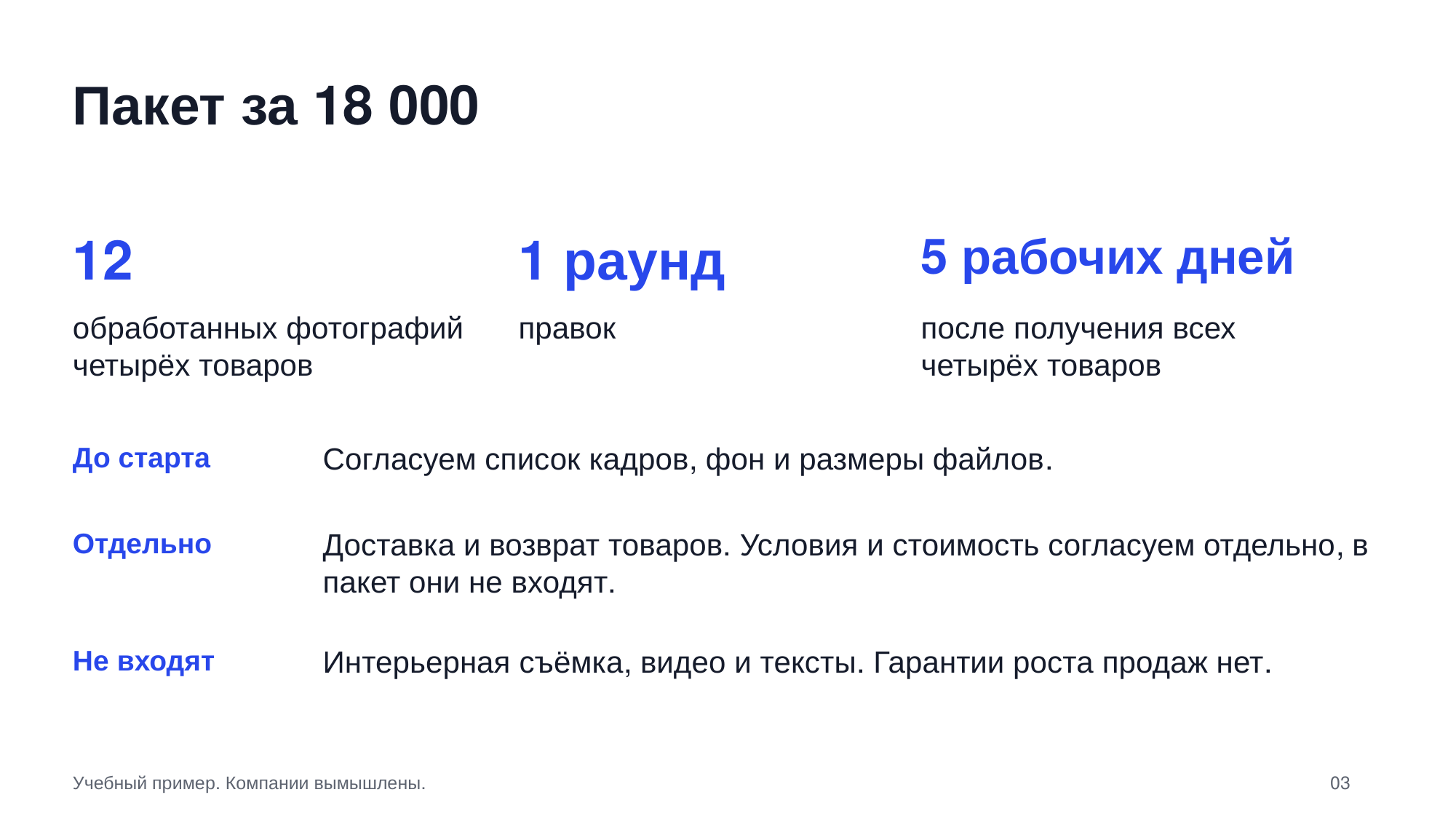

Пакет за 18 000 ₽
12
1 раунд
5 рабочих дней
обработанных фотографий
четырёх товаров
правок
после получения всех
четырёх товаров
До старта
Согласуем список кадров, фон и размеры файлов.
Отдельно
Доставка и возврат товаров. Условия и стоимость согласуем отдельно, в пакет они не входят.
Не входят
Интерьерная съёмка, видео и тексты. Гарантии роста продаж нет.
Учебный пример. Компании вымышлены.
03